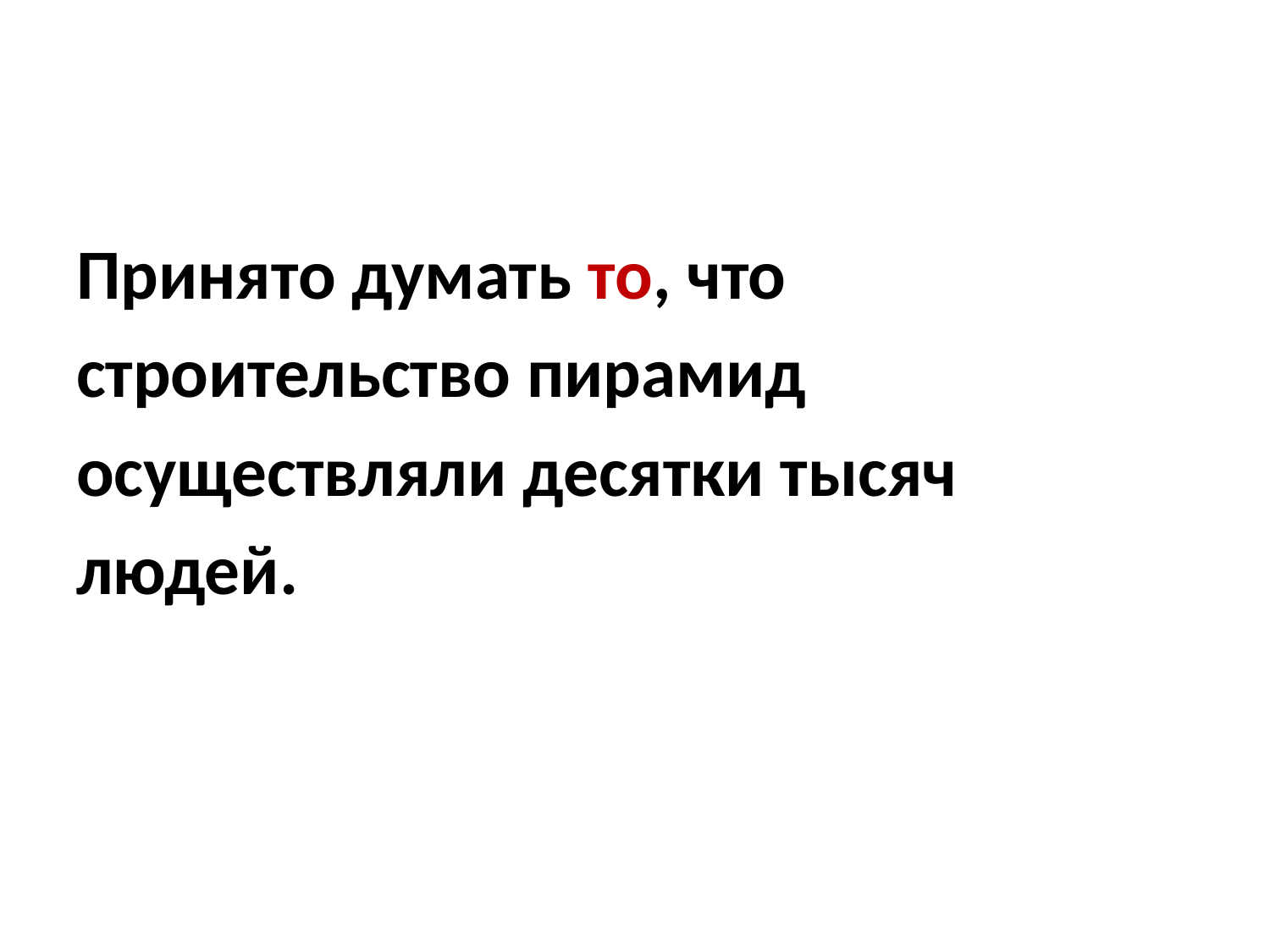

#
Принято думать то, что
строительство пирамид
осуществляли десятки тысяч
людей.